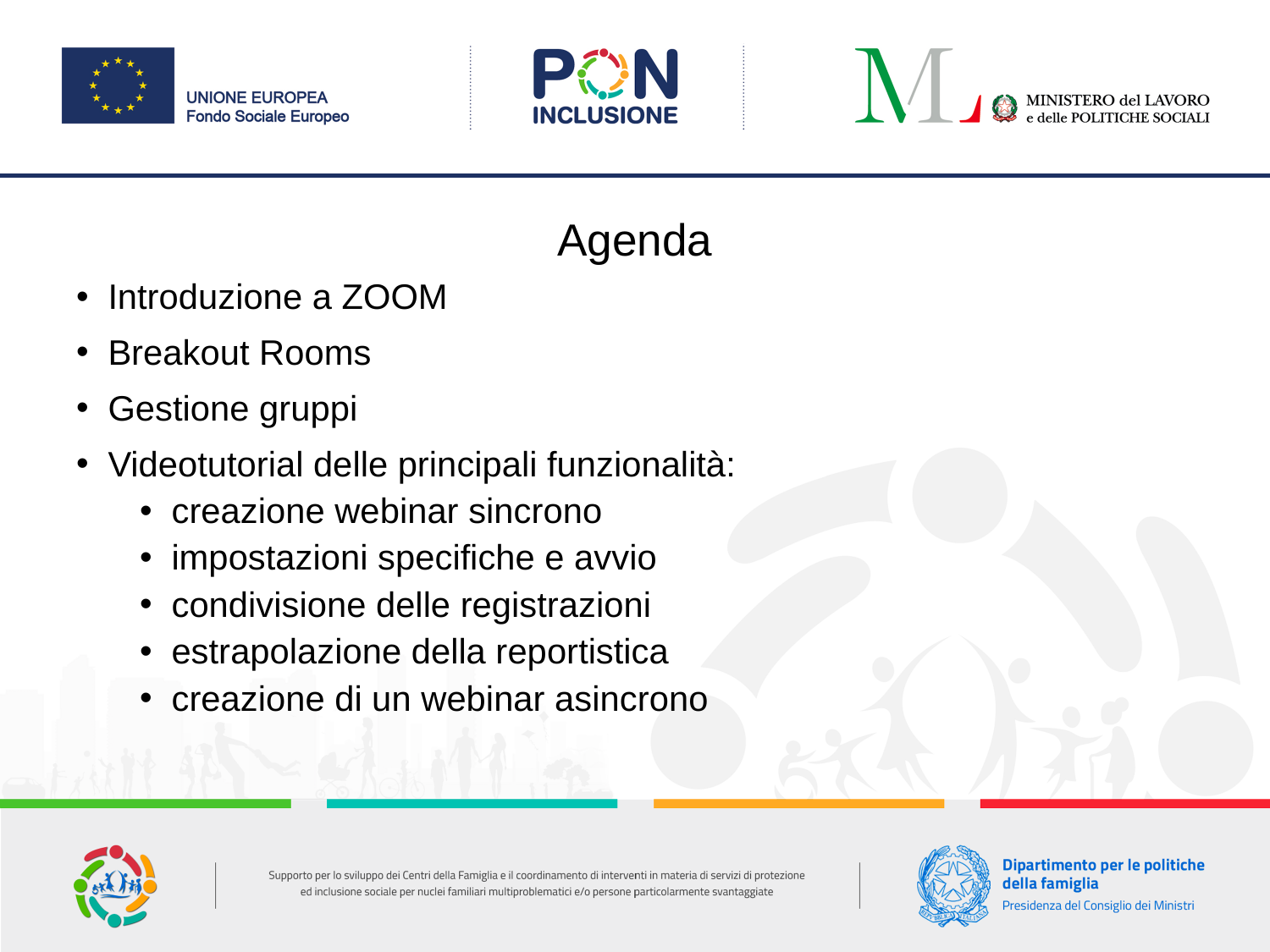

# Agenda
Introduzione a ZOOM
Breakout Rooms
Gestione gruppi
Videotutorial delle principali funzionalità:
creazione webinar sincrono
impostazioni specifiche e avvio
condivisione delle registrazioni
estrapolazione della reportistica
creazione di un webinar asincrono